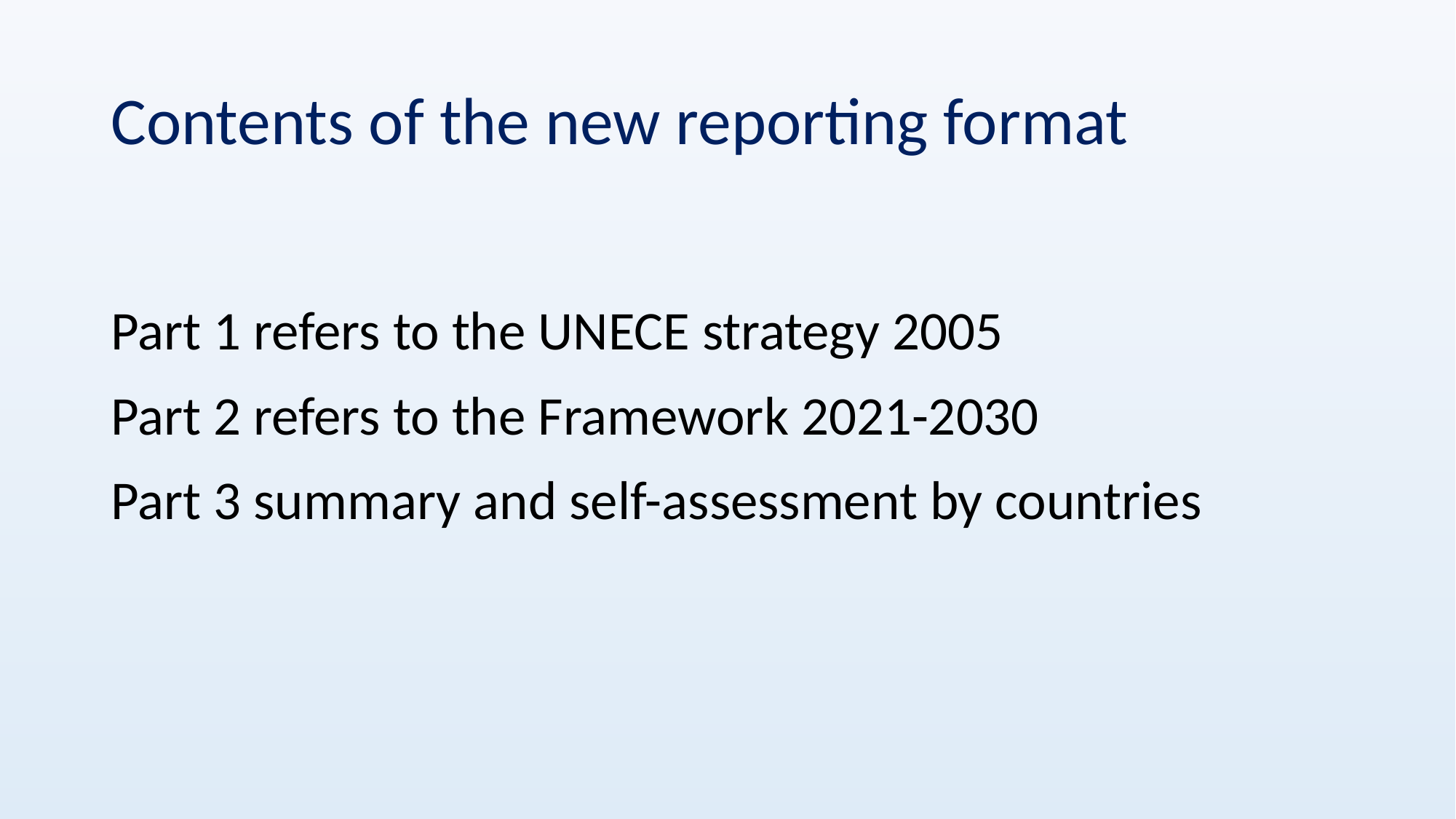

# Contents of the new reporting format
Part 1 refers to the UNECE strategy 2005

Part 2 refers to the Framework 2021-2030

Part 3 summary and self-assessment by countries